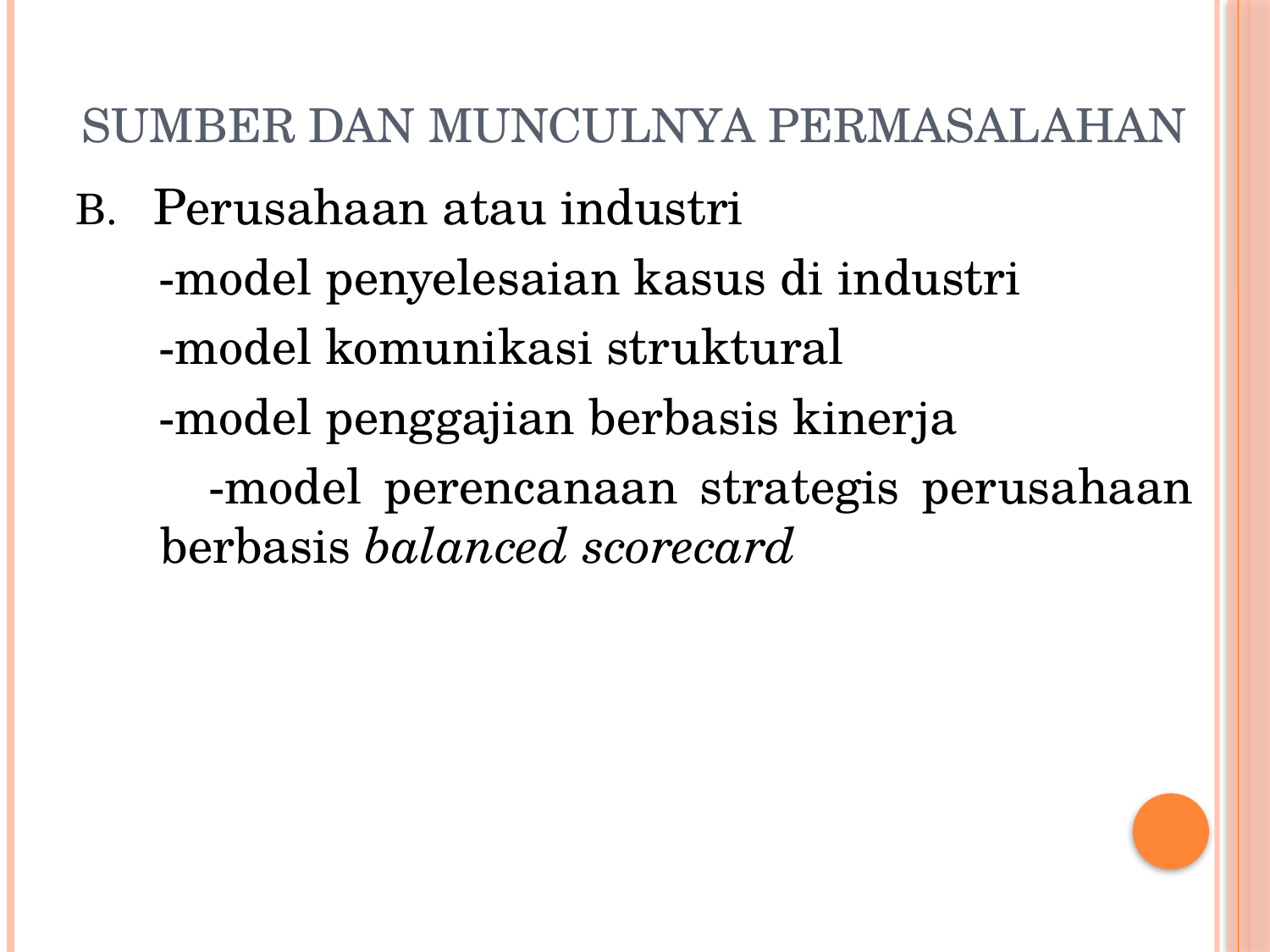

# Sumber dan Munculnya Permasalahan
B.   Perusahaan atau industri
      -model penyelesaian kasus di industri
      -model komunikasi struktural
      -model penggajian berbasis kinerja
      -model perencanaan strategis perusahaan berbasis balanced scorecard